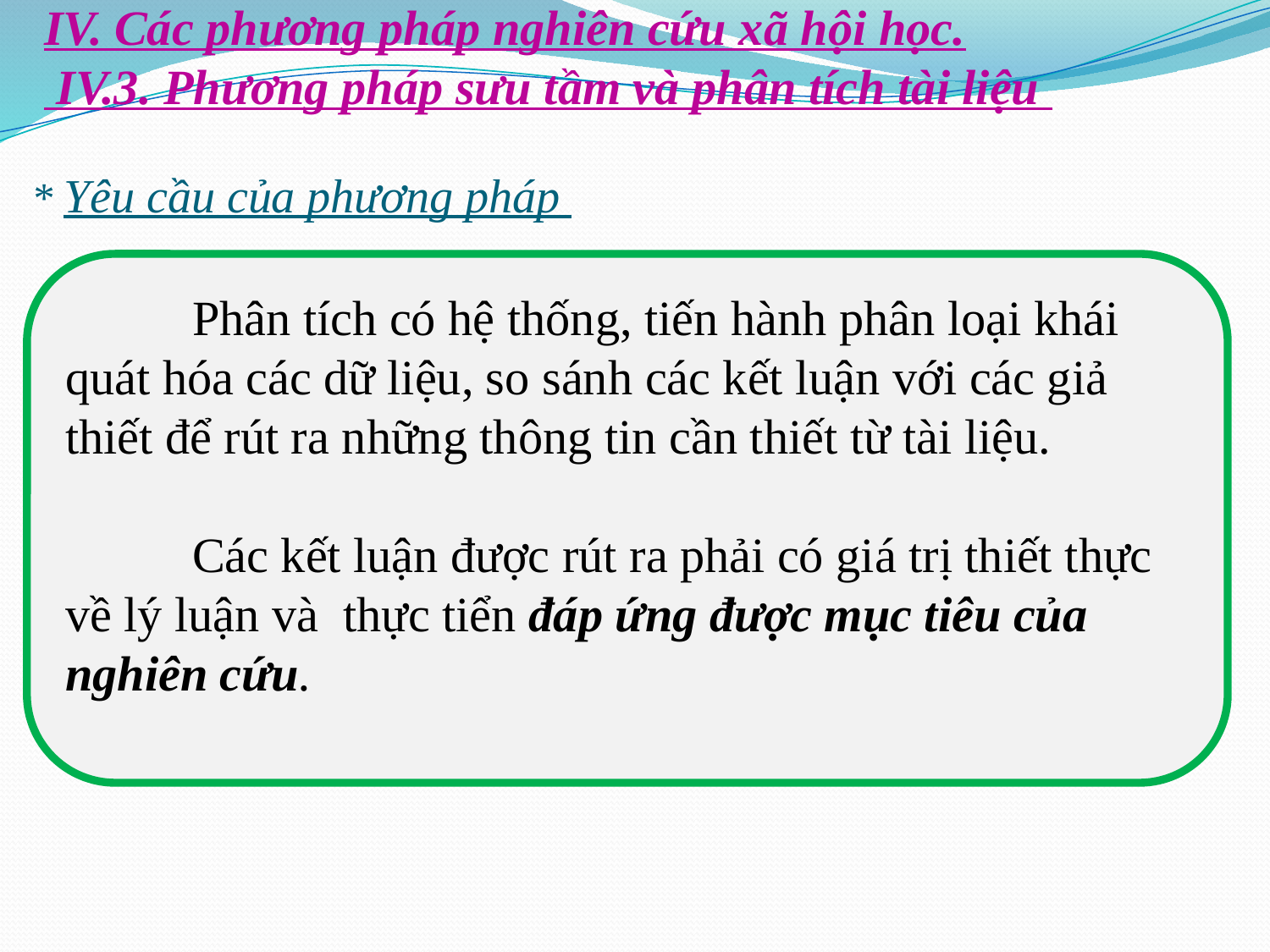

IV. Các phương pháp nghiên cứu xã hội học.
 IV.3. Phương pháp sưu tầm và phân tích tài liệu
# * Yêu cầu của phương pháp
	Phân tích có hệ thống, tiến hành phân loại khái quát hóa các dữ liệu, so sánh các kết luận với các giả thiết để rút ra những thông tin cần thiết từ tài liệu.

	Các kết luận được rút ra phải có giá trị thiết thực về lý luận và  thực tiển đáp ứng được mục tiêu của nghiên cứu.